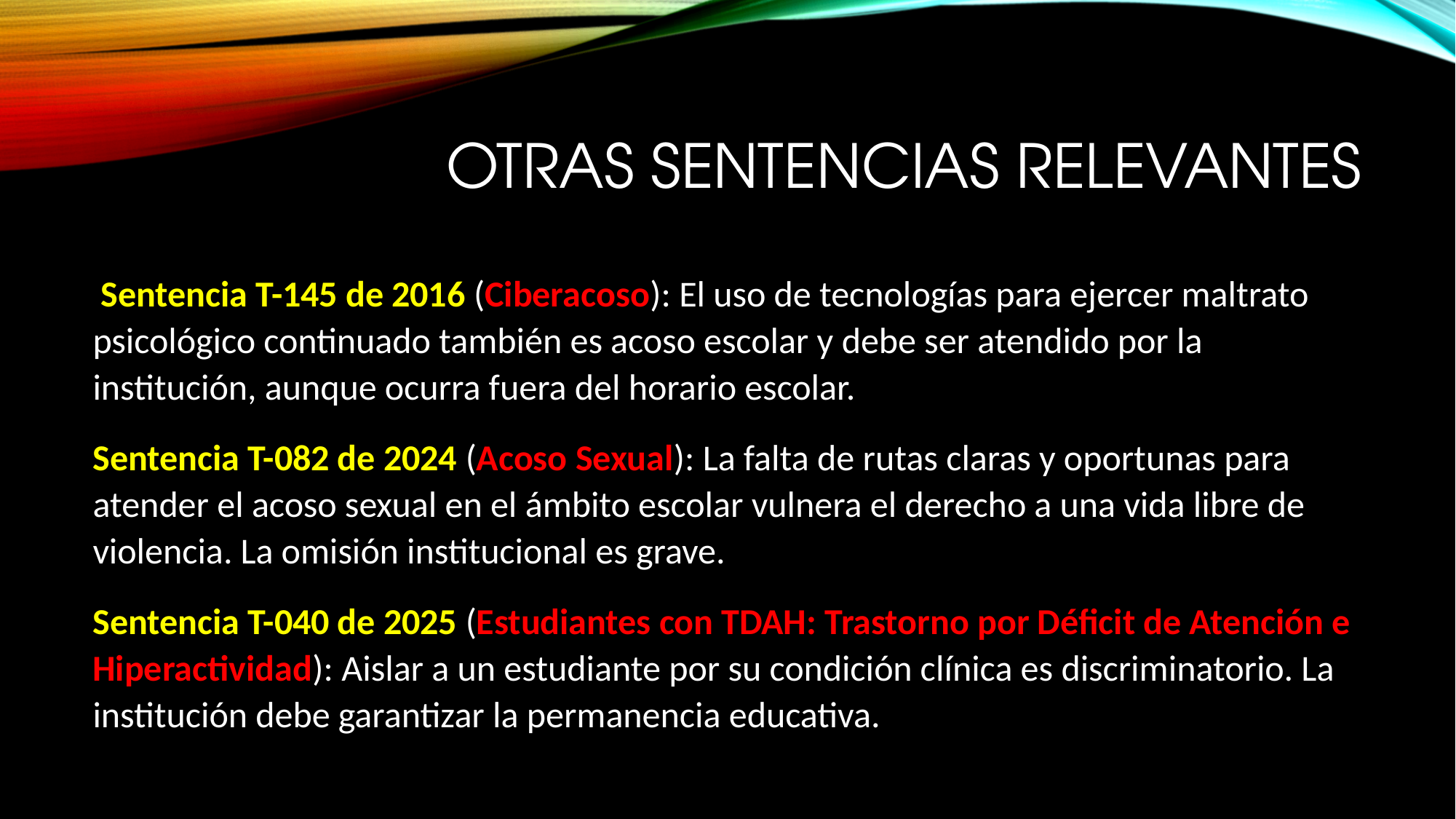

# Otras Sentencias Relevantes
 Sentencia T-145 de 2016 (Ciberacoso): El uso de tecnologías para ejercer maltrato psicológico continuado también es acoso escolar y debe ser atendido por la institución, aunque ocurra fuera del horario escolar.
Sentencia T-082 de 2024 (Acoso Sexual): La falta de rutas claras y oportunas para atender el acoso sexual en el ámbito escolar vulnera el derecho a una vida libre de violencia. La omisión institucional es grave.
Sentencia T-040 de 2025 (Estudiantes con TDAH: Trastorno por Déficit de Atención e Hiperactividad): Aislar a un estudiante por su condición clínica es discriminatorio. La institución debe garantizar la permanencia educativa.